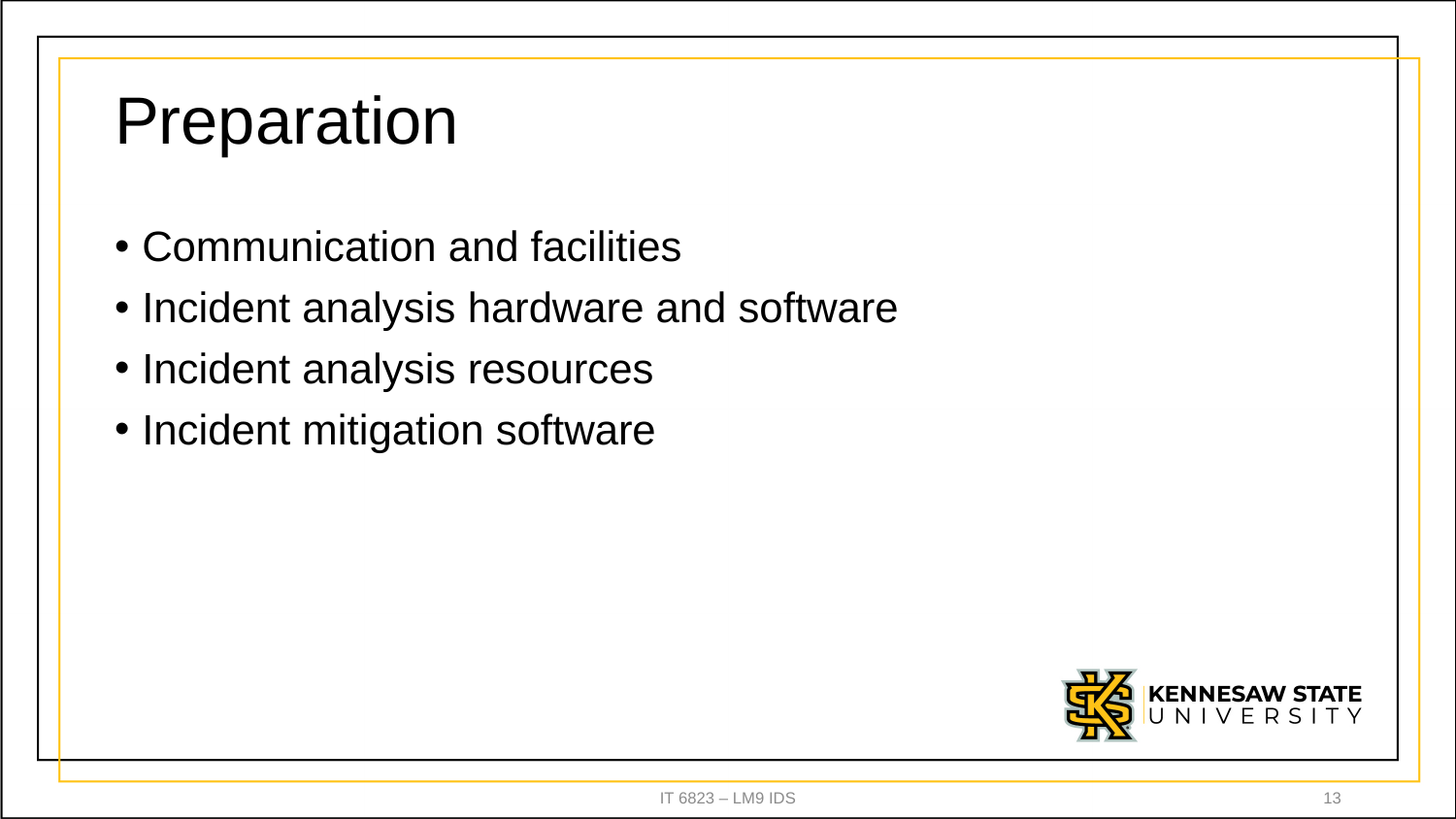

# Preparation
Communication and facilities
Incident analysis hardware and software
Incident analysis resources
Incident mitigation software
IT 6823 – LM9 IDS
13